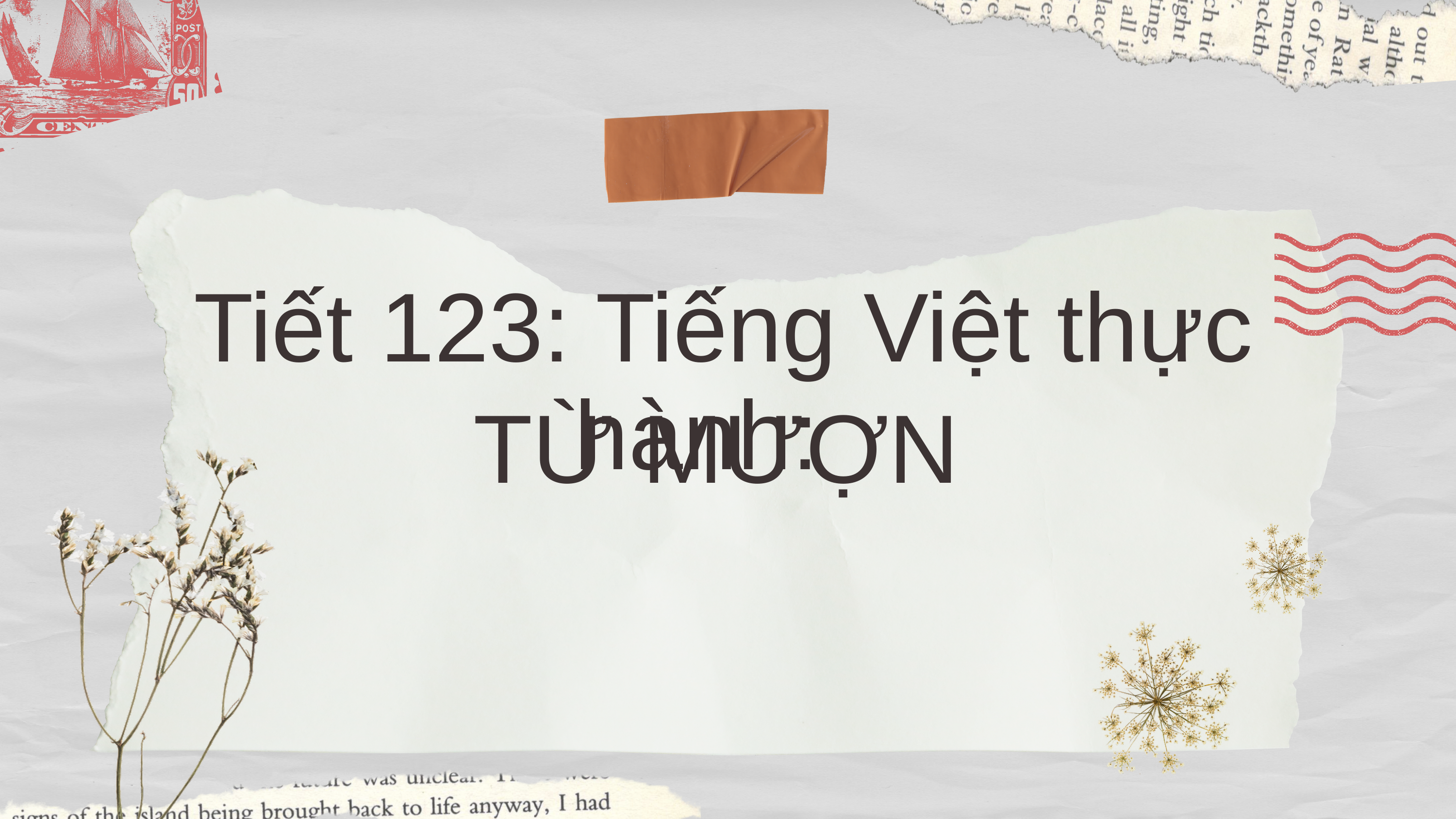

Tiết 123: Tiếng Việt thực hành:
TỪ MƯỢN